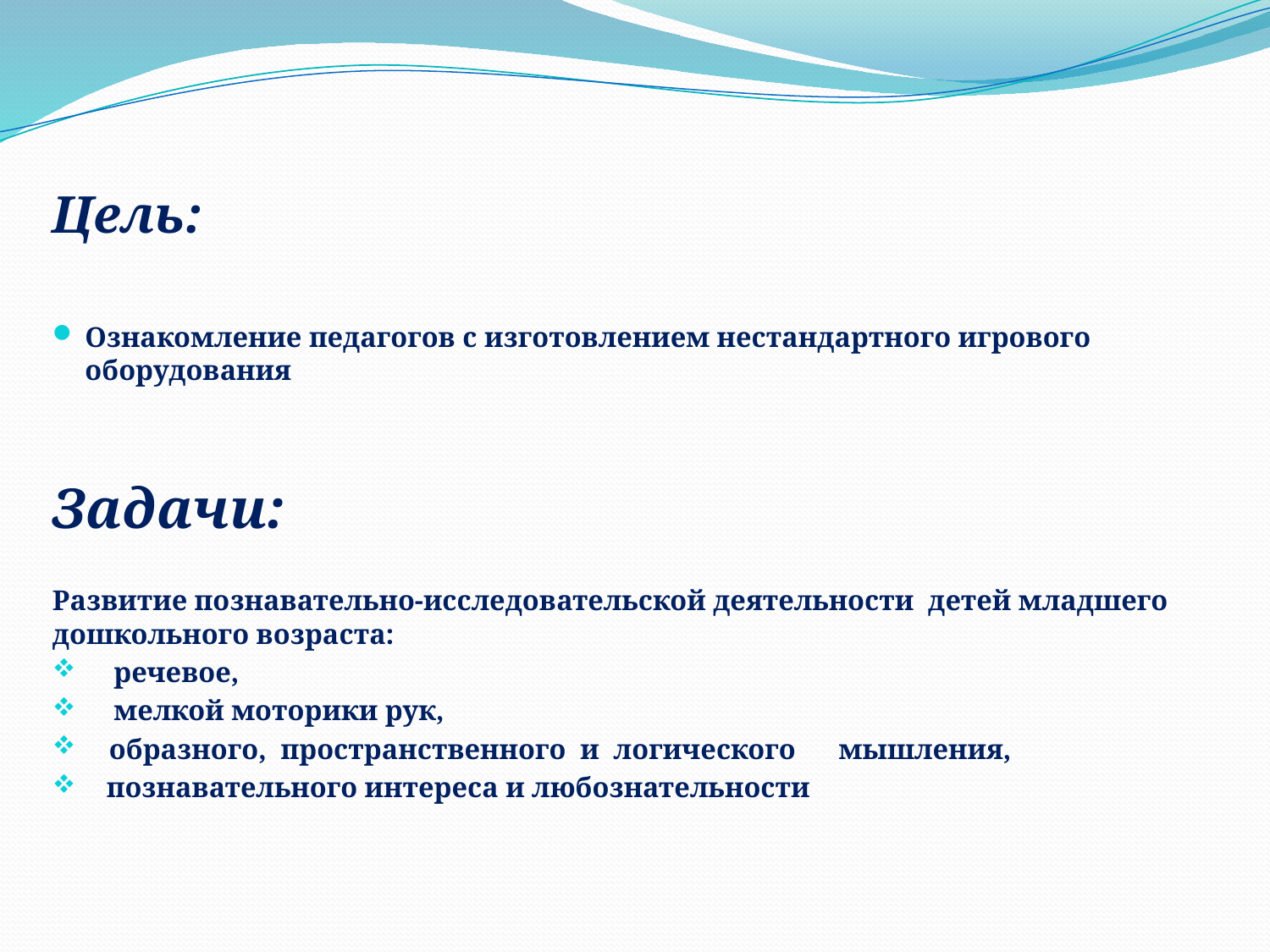

#
Цель:

Ознакомление педагогов с изготовлением нестандартного игрового оборудования

Задачи:

Развитие познавательно-исследовательской деятельности  детей младшего дошкольного возраста:
    речевое,
    мелкой моторики рук,
     образного,  пространственного  и  логического      мышления,
   познавательного интереса и любознательности